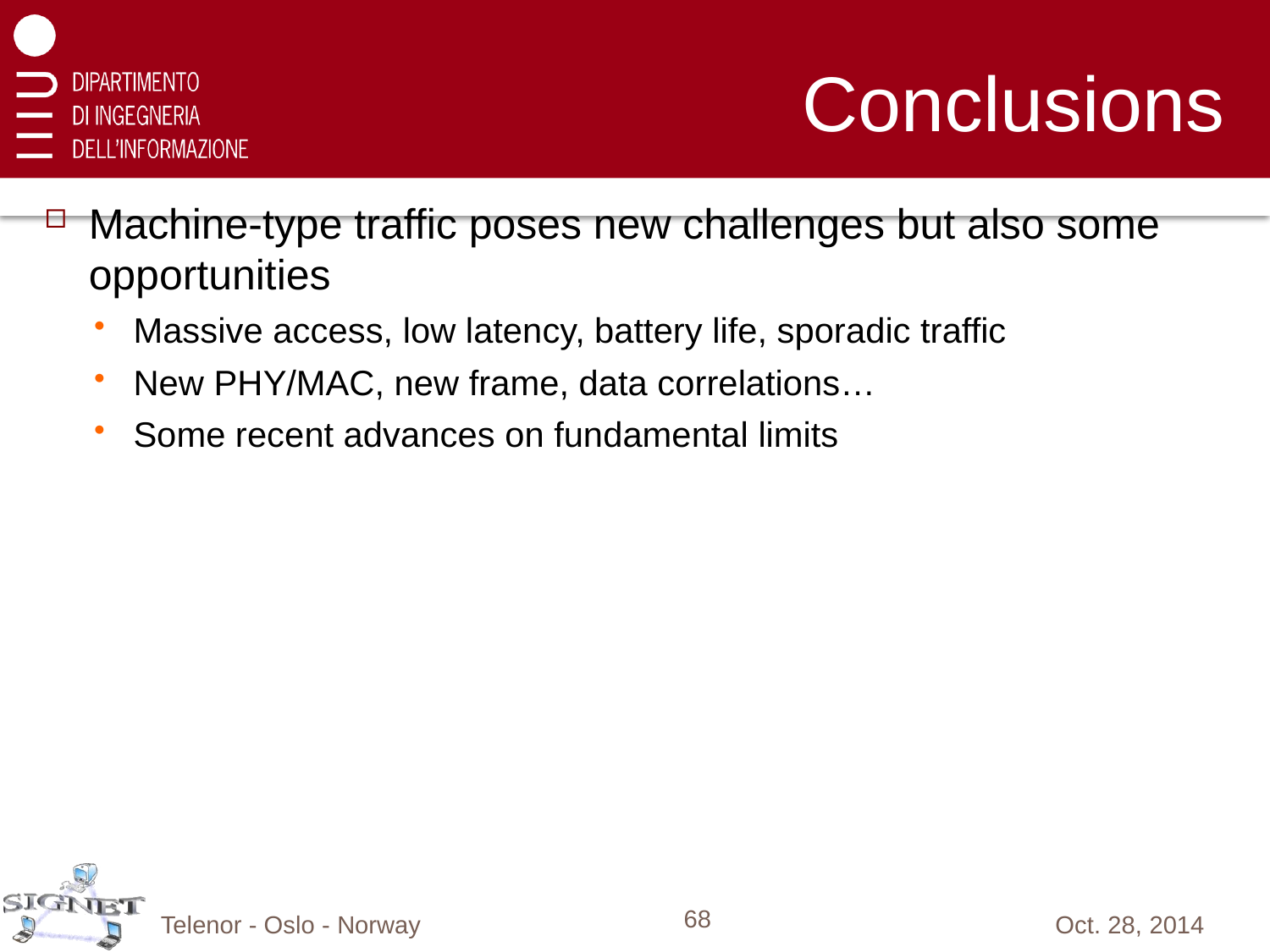

# Conclusions
Machine-type traffic poses new challenges but also some opportunities
Massive access, low latency, battery life, sporadic traffic
New PHY/MAC, new frame, data correlations…
Some recent advances on fundamental limits
Telenor - Oslo - Norway
68
Oct. 28, 2014